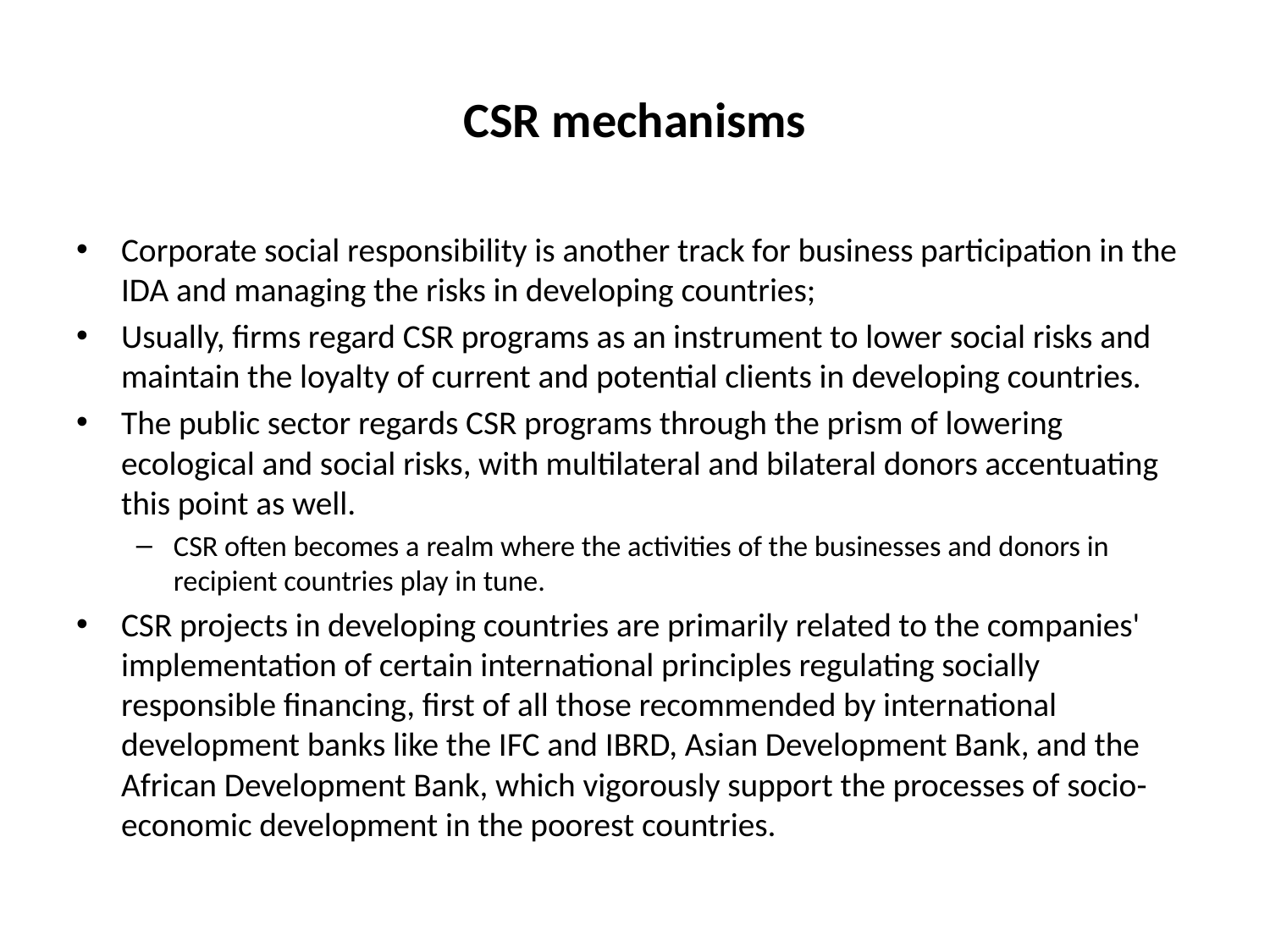

# CSR mechanisms
Corporate social responsibility is another track for business participation in the IDA and managing the risks in developing countries;
Usually, firms regard CSR programs as an instrument to lower social risks and maintain the loyalty of current and potential clients in developing countries.
The public sector regards CSR programs through the prism of lowering ecological and social risks, with multilateral and bilateral donors accentuating this point as well.
CSR often becomes a realm where the activities of the businesses and donors in recipient countries play in tune.
CSR projects in developing countries are primarily related to the companies' implementation of certain international principles regulating socially responsible financing, first of all those recommended by international development banks like the IFC and IBRD, Asian Development Bank, and the African Development Bank, which vigorously support the processes of socio-economic development in the poorest countries.